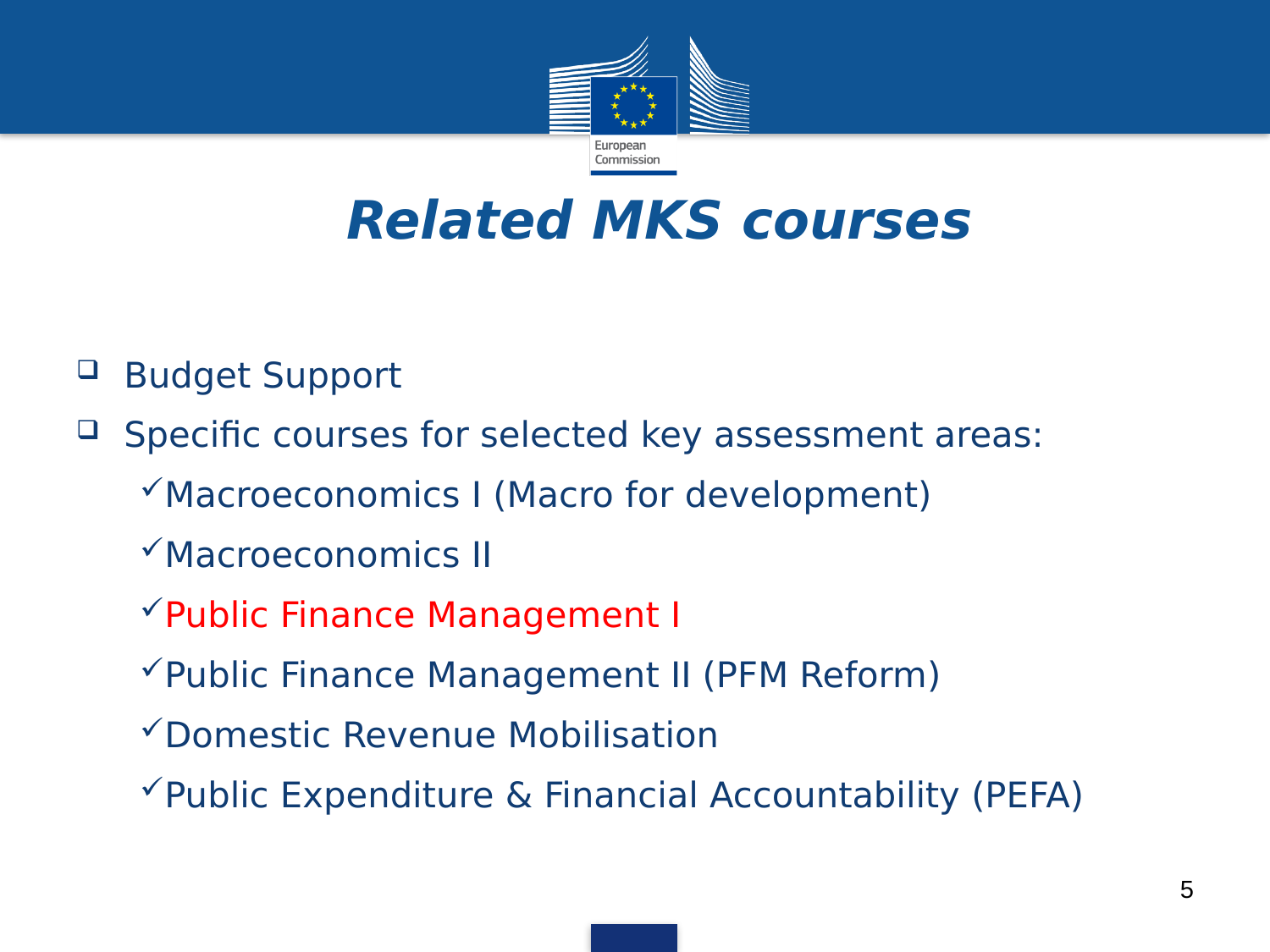

# Related MKS courses
Budget Support
Specific courses for selected key assessment areas:
Macroeconomics I (Macro for development)
Macroeconomics II
Public Finance Management I
Public Finance Management II (PFM Reform)
Domestic Revenue Mobilisation
Public Expenditure & Financial Accountability (PEFA)

5